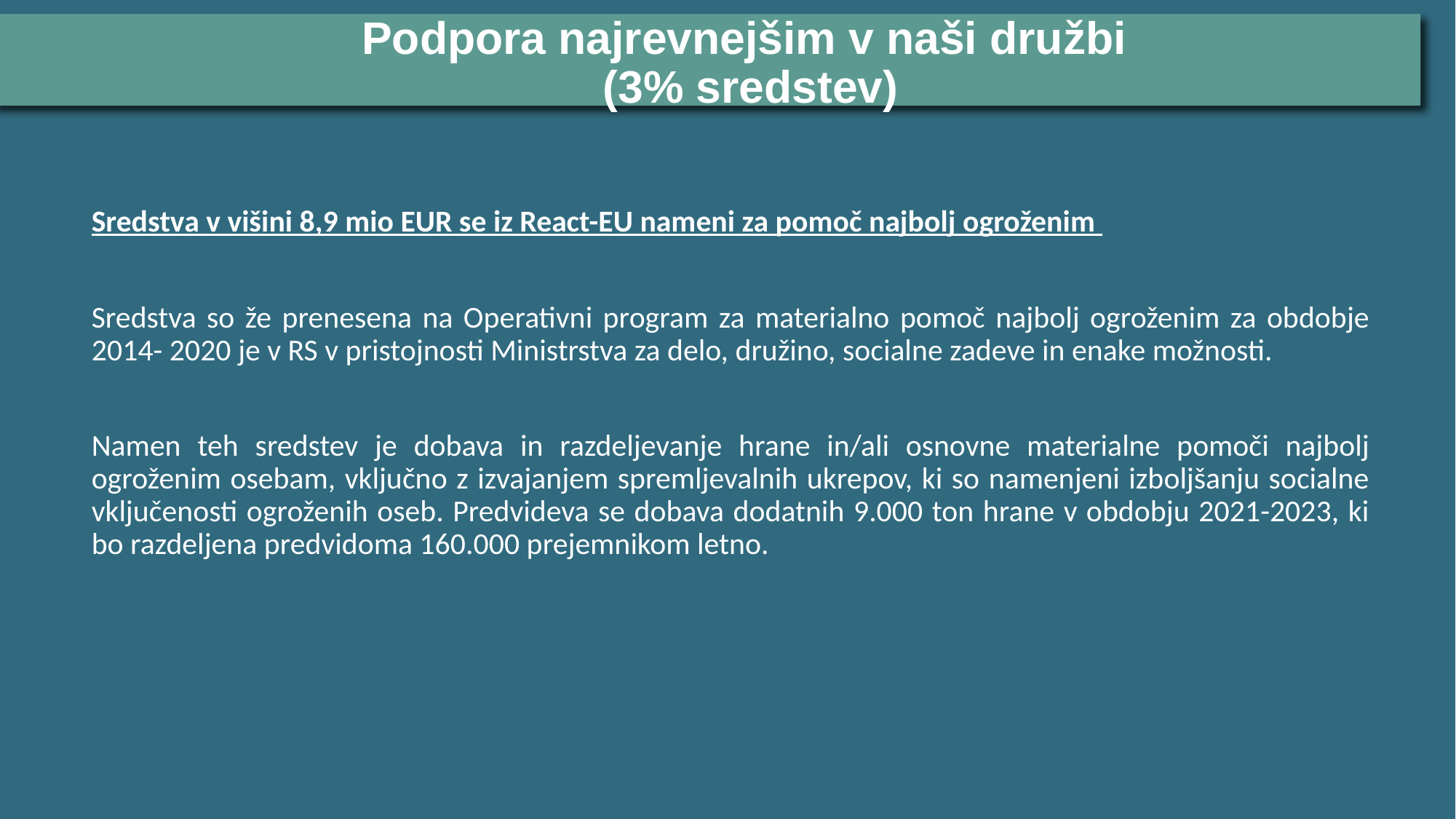

Podpora najrevnejšim v naši družbi
(3% sredstev)

### Chart

| Category |
|---|

Sredstva v višini 8,9 mio EUR se iz React-EU nameni za pomoč najbolj ogroženim

Sredstva so že prenesena na Operativni program za materialno pomoč najbolj ogroženim za obdobje 2014- 2020 je v RS v pristojnosti Ministrstva za delo, družino, socialne zadeve in enake možnosti.

Namen teh sredstev je dobava in razdeljevanje hrane in/ali osnovne materialne pomoči najbolj ogroženim osebam, vključno z izvajanjem spremljevalnih ukrepov, ki so namenjeni izboljšanju socialne vključenosti ogroženih oseb. Predvideva se dobava dodatnih 9.000 ton hrane v obdobju 2021-2023, ki bo razdeljena predvidoma 160.000 prejemnikom letno.